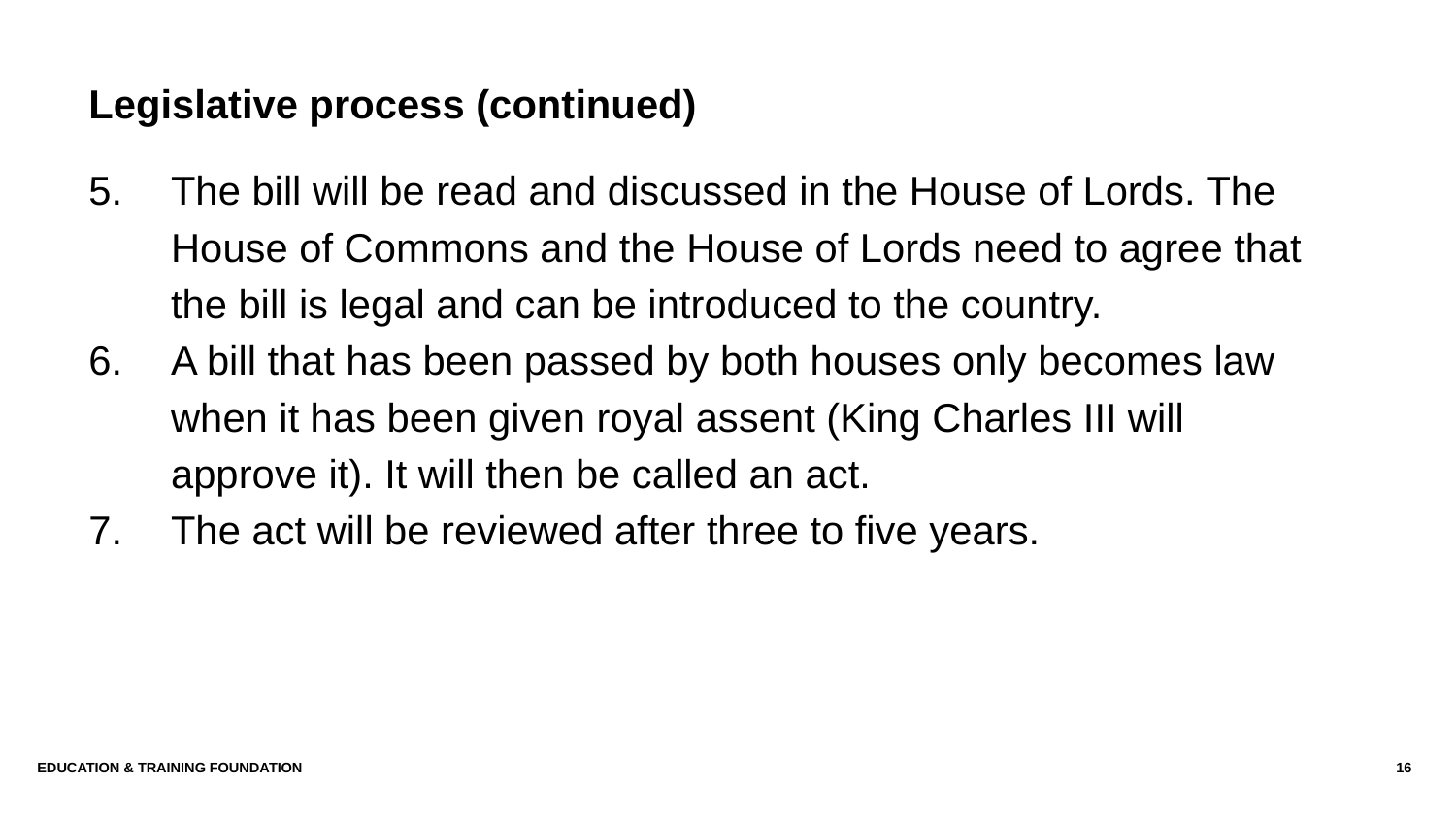

# Legislative process (continued)
The bill will be read and discussed in the House of Lords. The House of Commons and the House of Lords need to agree that the bill is legal and can be introduced to the country.
A bill that has been passed by both houses only becomes law when it has been given royal assent (King Charles III will approve it). It will then be called an act.
The act will be reviewed after three to five years.

Education & Training Foundation
16